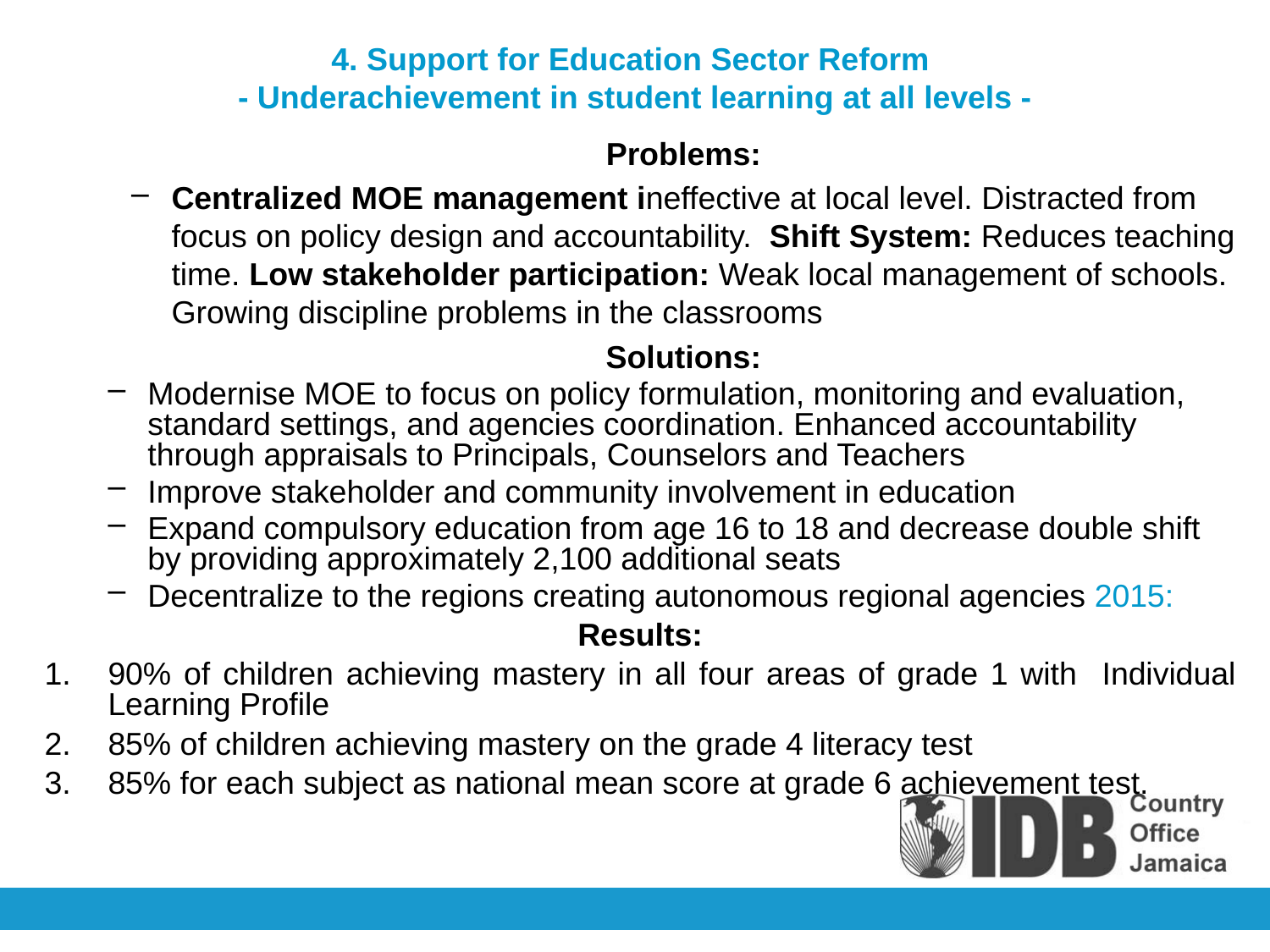

# 4. Support for Education Sector Reform - Underachievement in student learning at all levels -
Problems:
Centralized MOE management ineffective at local level. Distracted from focus on policy design and accountability.  Shift System: Reduces teaching time. Low stakeholder participation: Weak local management of schools. Growing discipline problems in the classrooms
Solutions:
Modernise MOE to focus on policy formulation, monitoring and evaluation, standard settings, and agencies coordination. Enhanced accountability through appraisals to Principals, Counselors and Teachers
Improve stakeholder and community involvement in education
Expand compulsory education from age 16 to 18 and decrease double shift by providing approximately 2,100 additional seats
Decentralize to the regions creating autonomous regional agencies 2015:
Results:
90% of children achieving mastery in all four areas of grade 1 with  Individual Learning Profile
85% of children achieving mastery on the grade 4 literacy test
85% for each subject as national mean score at grade 6 achievement test.